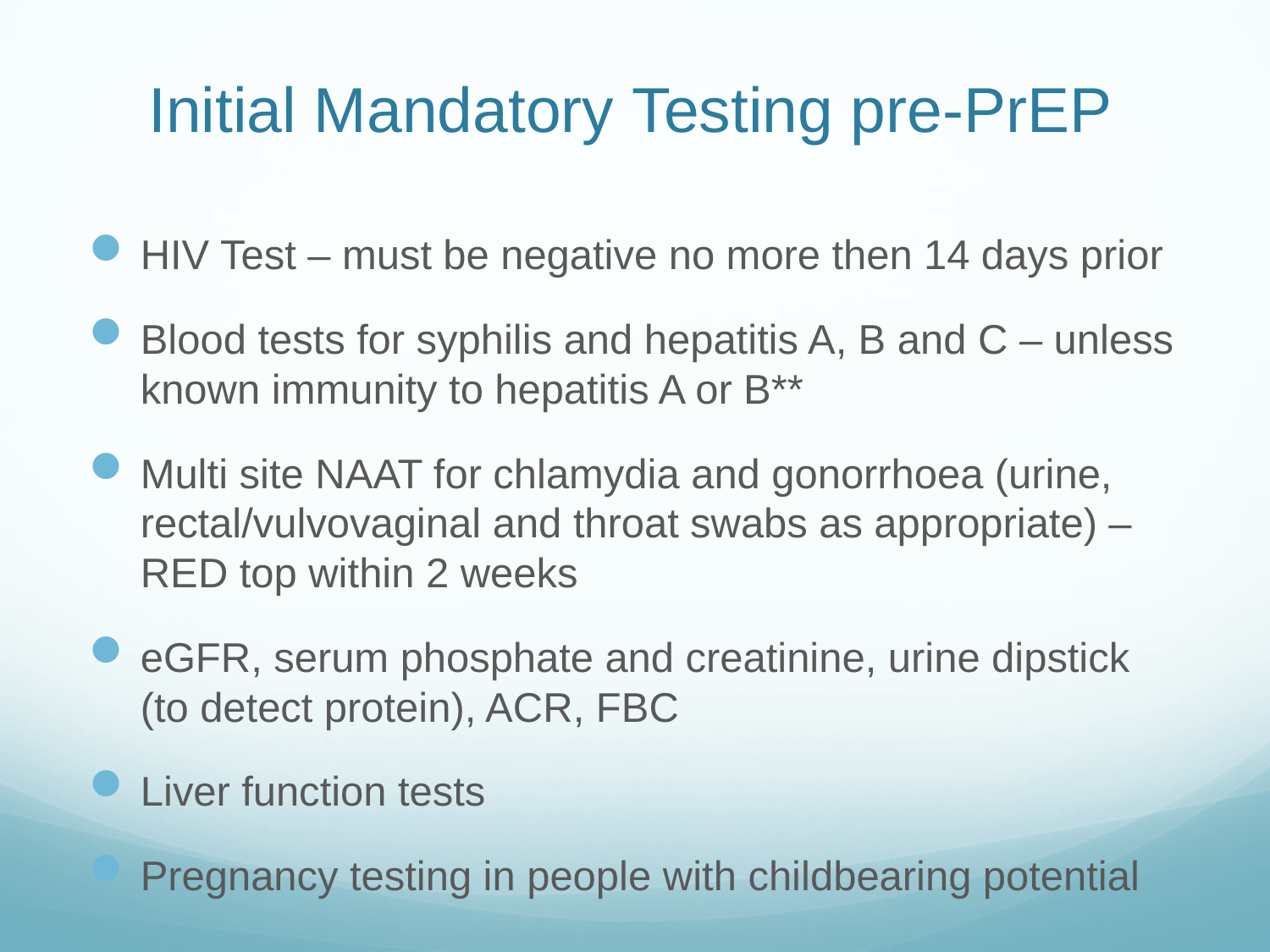

# Initial Mandatory Testing pre-PrEP
HIV Test – must be negative no more then 14 days prior
Blood tests for syphilis and hepatitis A, B and C – unless known immunity to hepatitis A or B**
Multi site NAAT for chlamydia and gonorrhoea (urine, rectal/vulvovaginal and throat swabs as appropriate) – RED top within 2 weeks
eGFR, serum phosphate and creatinine, urine dipstick (to detect protein), ACR, FBC
Liver function tests
Pregnancy testing in people with childbearing potential